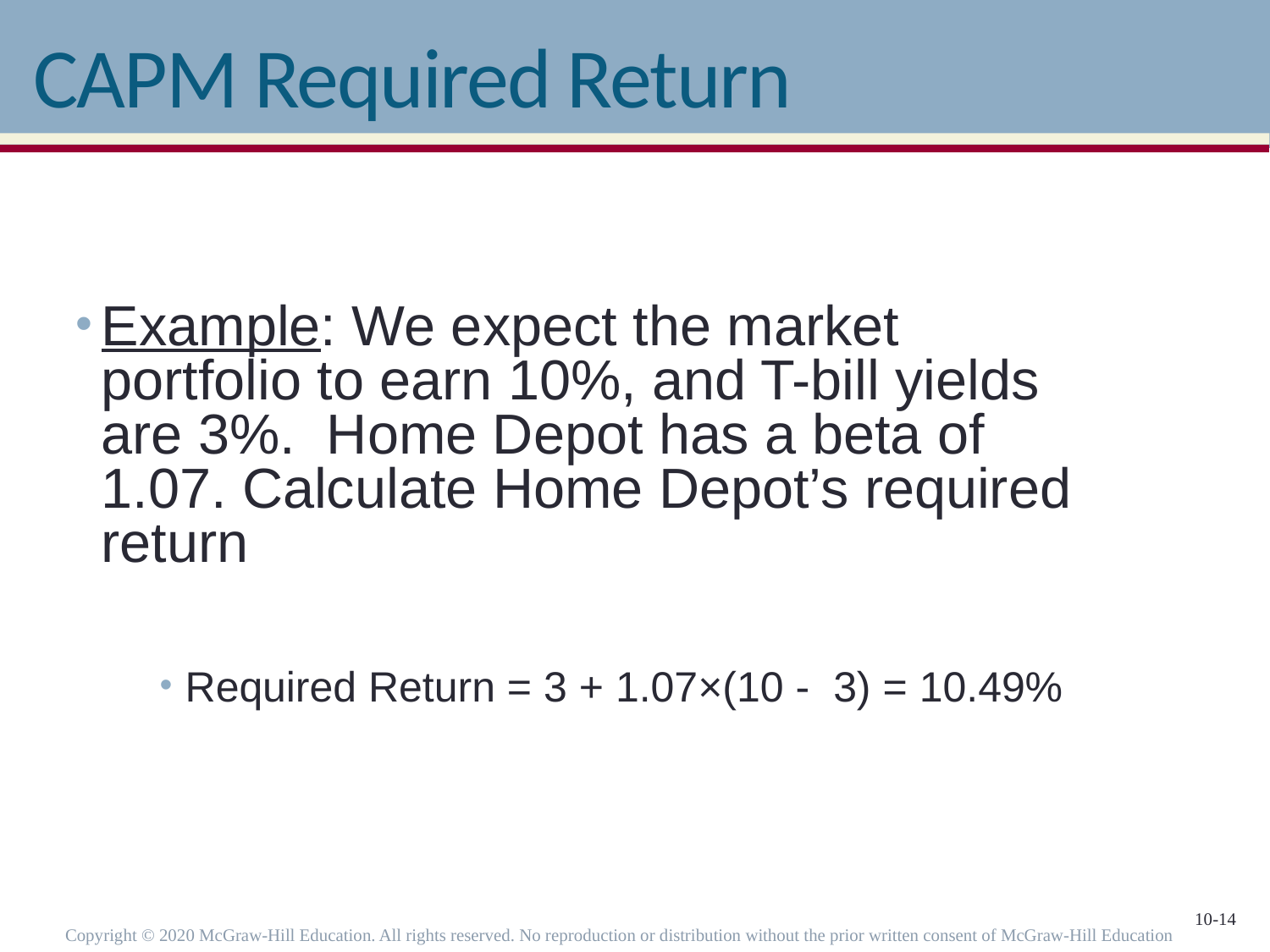

# CAPM Required Return
Example: We expect the market portfolio to earn 10%, and T-bill yields are 3%.  Home Depot has a beta of 1.07. Calculate Home Depot’s required return

Required Return = 3 + 1.07×(10 -  3) = 10.49%
Copyright © 2020 McGraw-Hill Education. All rights reserved. No reproduction or distribution without the prior written consent of McGraw-Hill Education